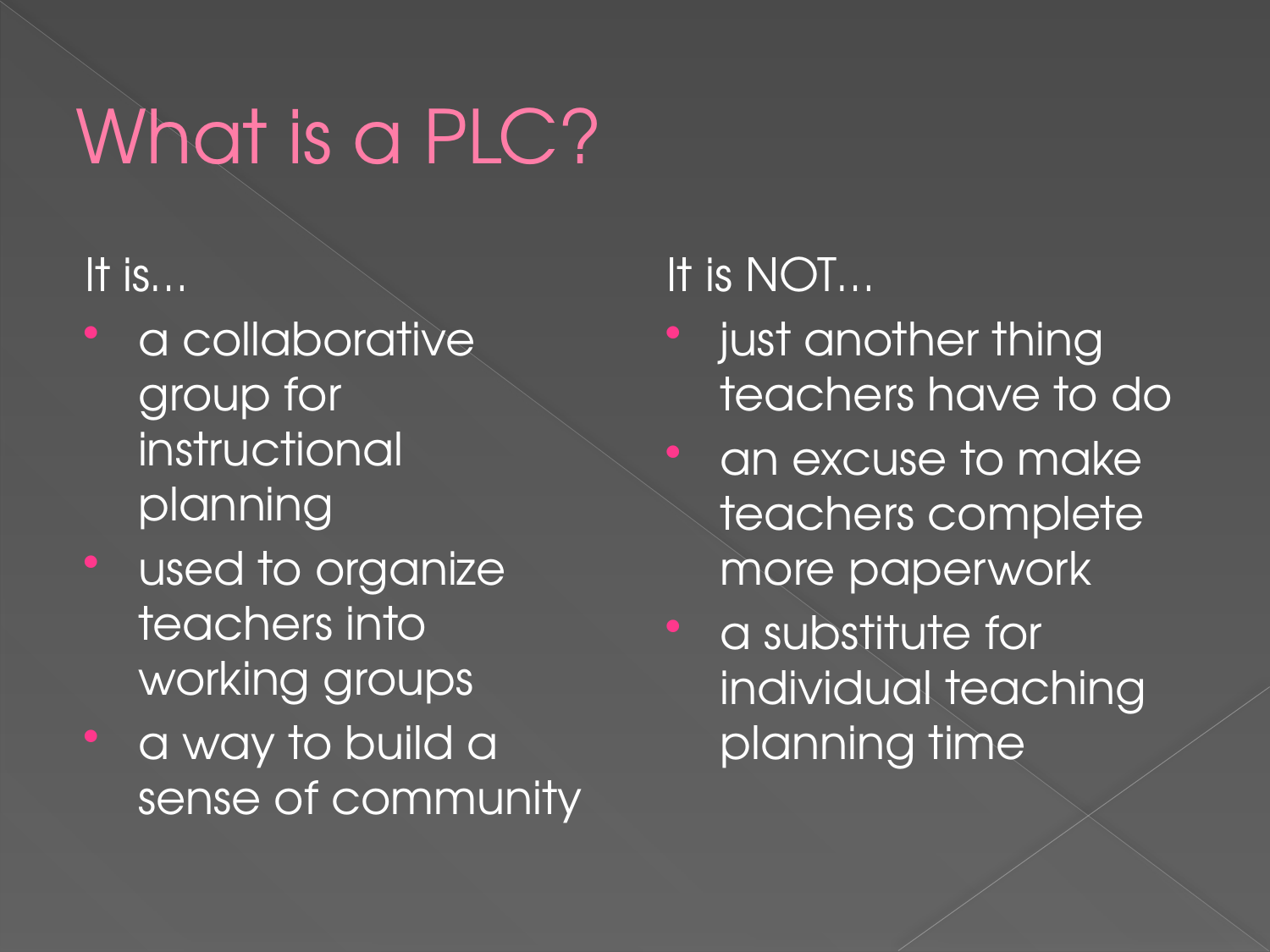

# What is a PLC?
It is…
a collaborative group for instructional planning
used to organize teachers into working groups
a way to build a sense of community

It is NOT…
just another thing teachers have to do
an excuse to make teachers complete more paperwork
a substitute for individual teaching planning time